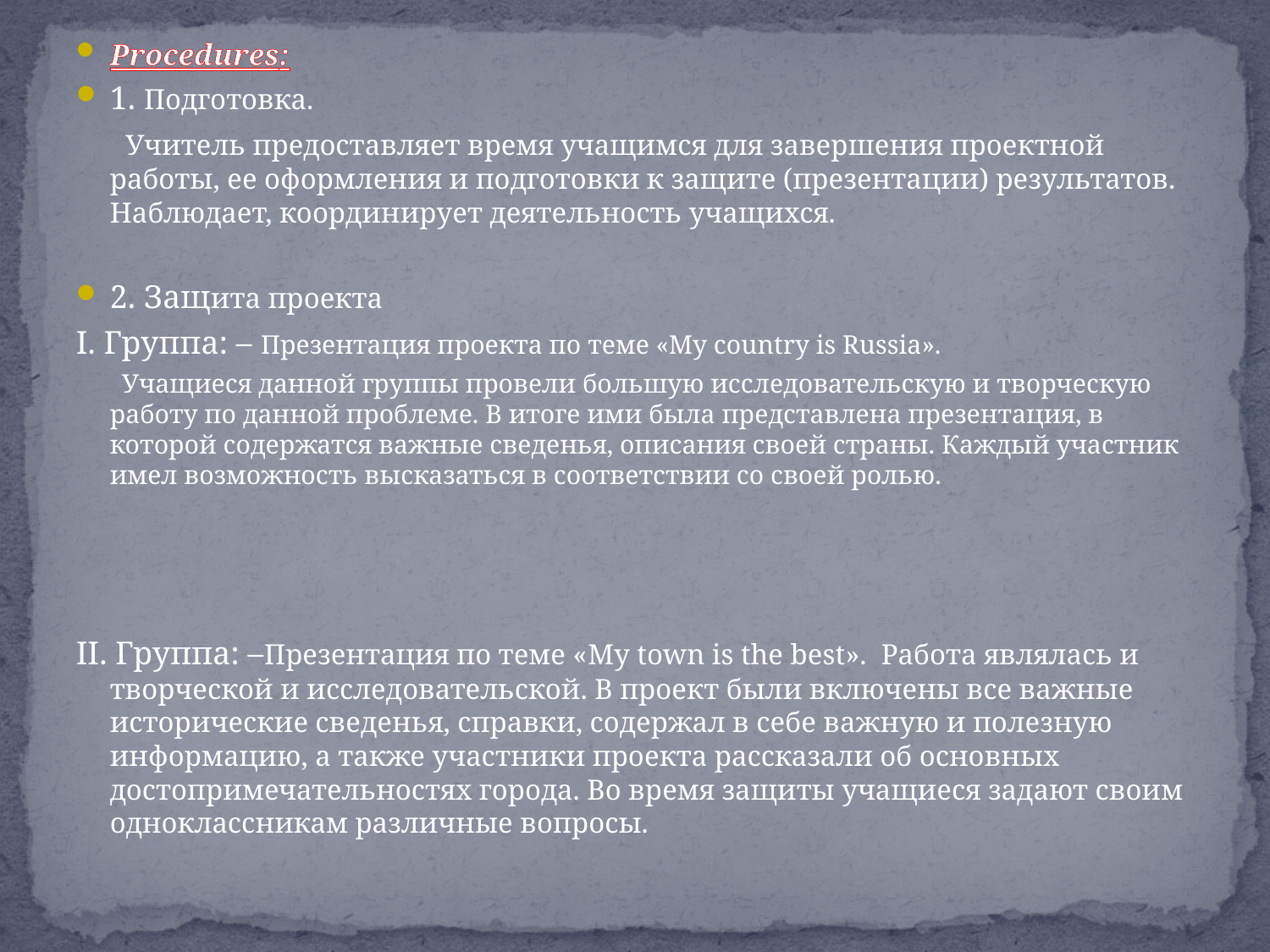

#
Procedures:
1. Подготовка.
      Учитель предоставляет время учащимся для завершения проектной работы, ее оформления и подготовки к защите (презентации) результатов. Наблюдает, координирует деятельность учащихся.

2. Защита проекта
I. Группа: – Презентация проекта по теме «My country is Russia».
       Учащиеся данной группы провели большую исследовательскую и творческую работу по данной проблеме. В итоге ими была представлена презентация, в которой содержатся важные сведенья, описания своей страны. Каждый участник имел возможность высказаться в соответствии со своей ролью.

II. Группа: –Презентация по теме «My town is the best».  Работа являлась и творческой и исследовательской. В проект были включены все важные исторические сведенья, справки, содержал в себе важную и полезную информацию, а также участники проекта рассказали об основных достопримечательностях города. Во время защиты учащиеся задают своим одноклассникам различные вопросы.